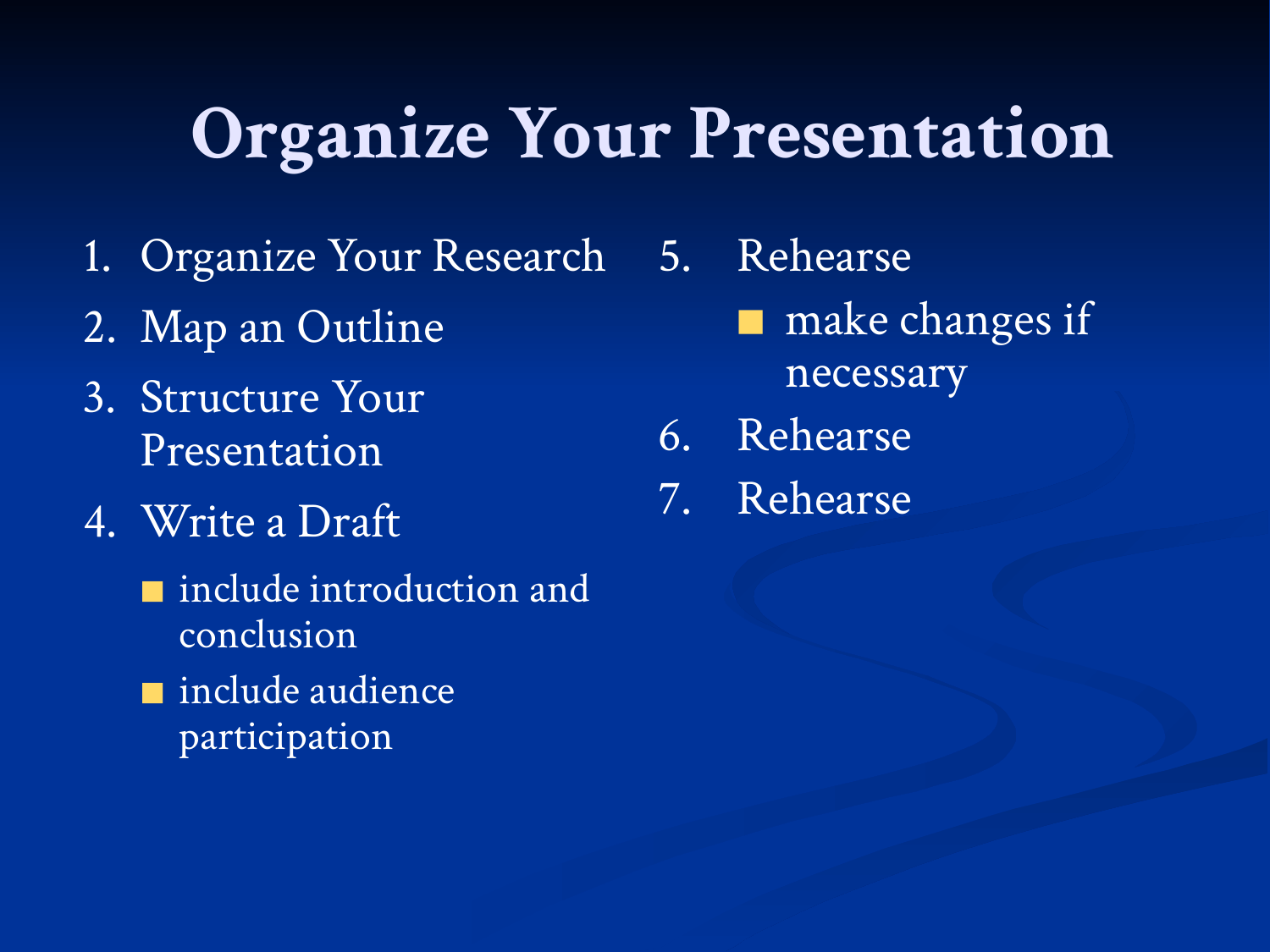

# Organize Your Presentation
Organize Your Research
Map an Outline
Structure Your Presentation
Write a Draft
include introduction and conclusion
include audience participation

5.    Rehearse
make changes if necessary
6.    Rehearse
7.    Rehearse